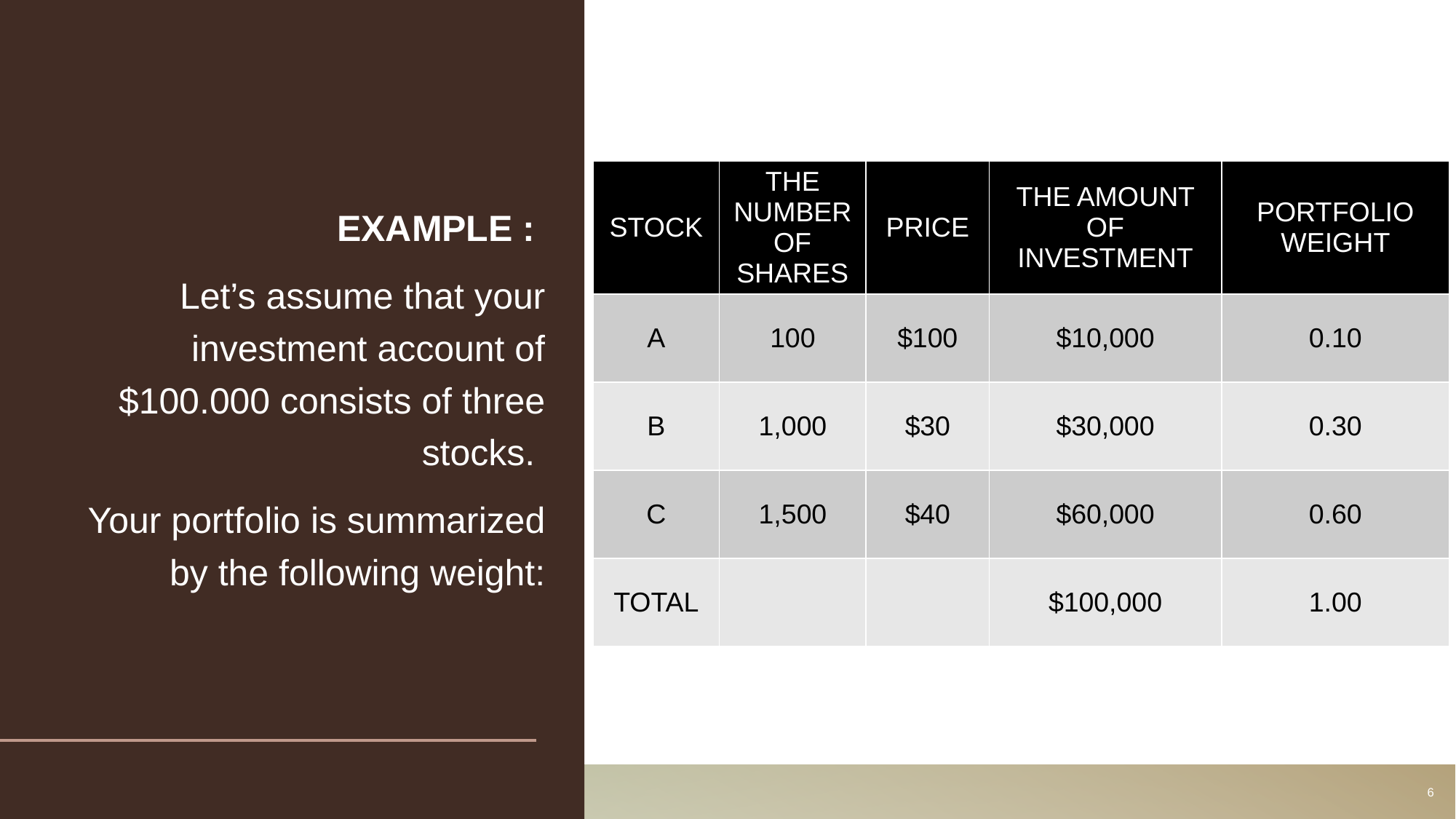

| STOCK | THE NUMBER OF SHARES | PRICE | THE AMOUNT OF INVESTMENT | PORTFOLIO WEIGHT |
| --- | --- | --- | --- | --- |
| A | 100 | $100 | $10,000 | 0.10 |
| B | 1,000 | $30 | $30,000 | 0.30 |
| C | 1,500 | $40 | $60,000 | 0.60 |
| TOTAL |  |  | $100,000 | 1.00 |
EXAMPLE :
Let’s assume that your investment account of $100.000 consists of three stocks.
Your portfolio is summarized by the following weight:

6